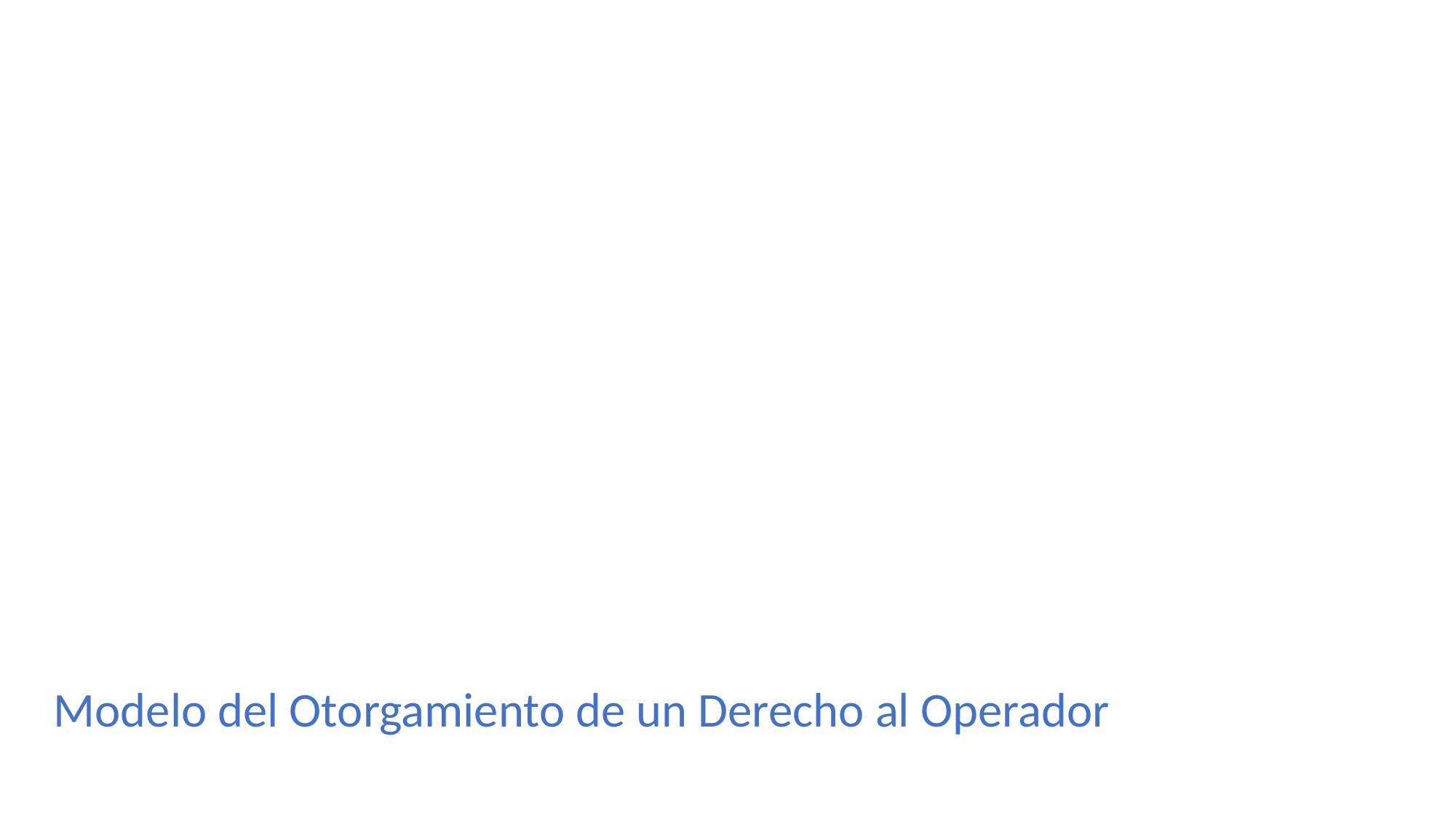

Modelo del Otorgamiento de un Derecho al Operador